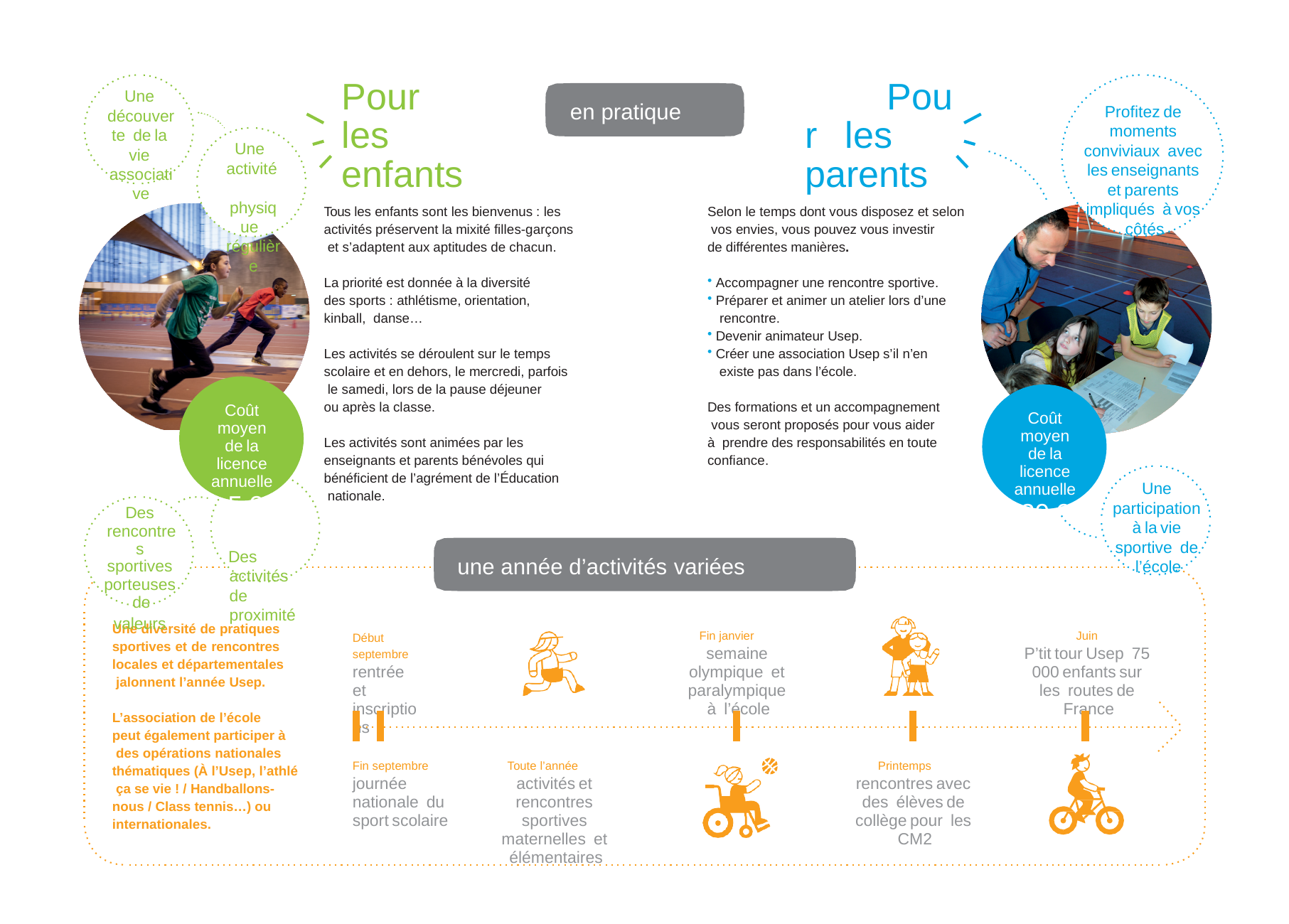

# Pour  les enfants
Pour   les parents

Une  découverte  de la vie  associative
en pratique
Profitez de  moments conviviaux  avec les enseignants  et parents impliqués  à vos côtés

Une   activité   physique   régulière

Selon le temps dont vous disposez et selon  vos envies, vous pouvez vous investir
de différentes manières.
Tous les enfants sont les bienvenus : les  activités préservent la mixité filles-garçons  et s’adaptent aux aptitudes de chacun.

Accompagner une rencontre sportive.
Préparer et animer un atelier lors d’une  rencontre.
Devenir animateur Usep.
Créer une association Usep s’il n’en  existe pas dans l’école.
La priorité est donnée à la diversité
des sports : athlétisme, orientation, kinball,  danse…
Les activités se déroulent sur le temps  scolaire et en dehors, le mercredi, parfois  le samedi, lors de la pause déjeuner
ou après la classe.

Des formations et un accompagnement  vous seront proposés pour vous aider à  prendre des responsabilités en toute  confiance.
Coût moyen  de la licence  annuelle
5 €
Des activités  de proximité
Coût moyen  de la licence  annuelle
20 €
Les activités sont animées par les  enseignants et parents bénévoles qui  bénéficient de l’agrément de l’Éducation  nationale.

Une  participation  à la vie sportive  de l’école

Des  rencontres  sportives  porteuses de
valeurs

une année d’activités variées

Une diversité de pratiques  sportives et de rencontres  locales et départementales  jalonnent l’année Usep.
Fin janvier
semaine olympique  et paralympique à  l’école
Juin
P’tit tour Usep  75 000 enfants sur les  routes de France
Début  septembre
rentrée et   inscriptions

L’association de l’école  peut également participer à  des opérations nationales
thématiques (À l’Usep, l’athlé  ça se vie ! / Handballons-  nous / Class tennis…) ou  internationales.

Fin septembre
journée nationale  du sport scolaire
Toute l’année
activités et rencontres  sportives maternelles  et élémentaires
Printemps
rencontres avec des  élèves de collège pour  les CM2